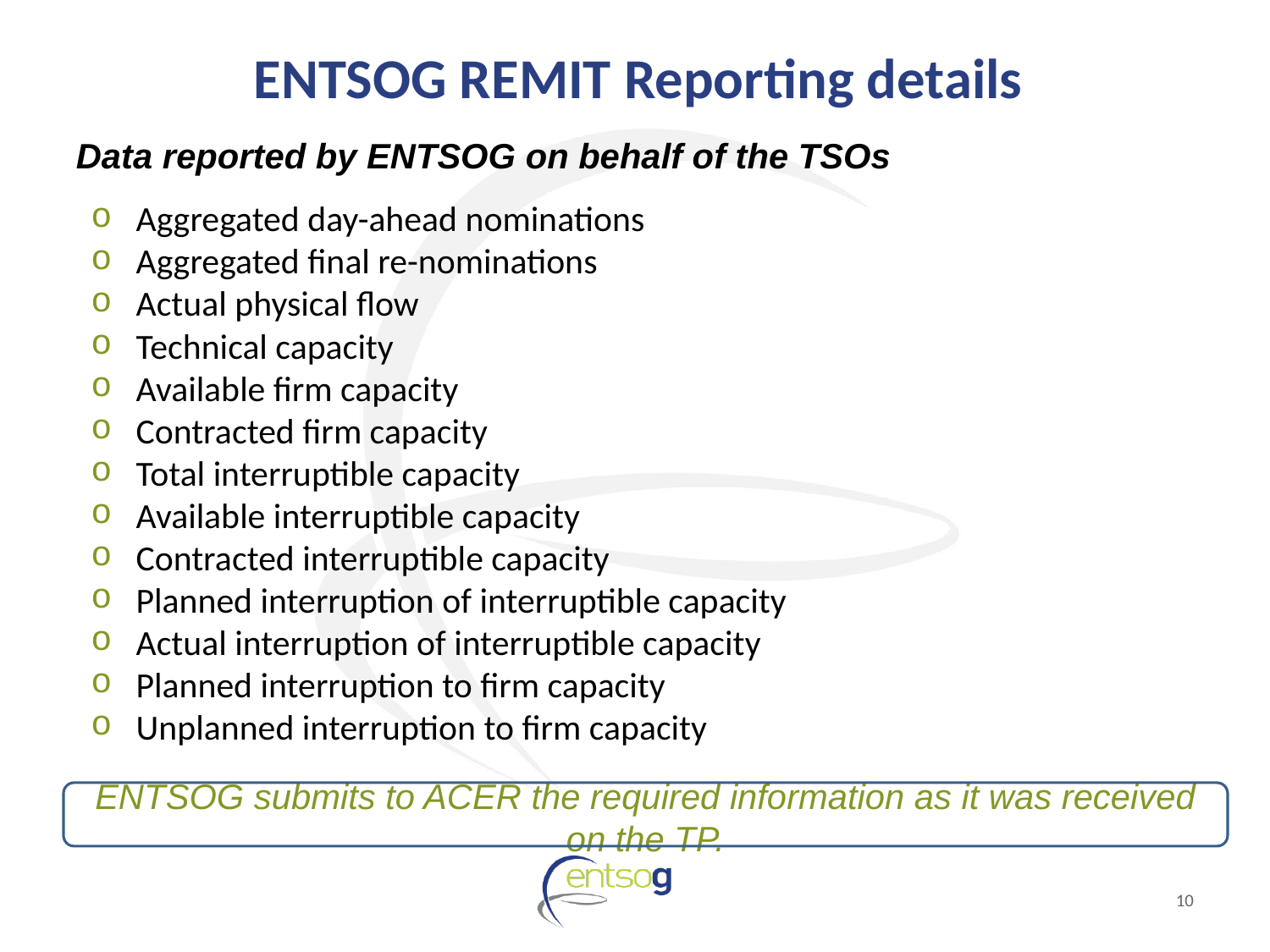

# ENTSOG REMIT Reporting details
Data reported by ENTSOG on behalf of the TSOs

Aggregated day-ahead nominations
Aggregated final re-nominations
Actual physical flow
Technical capacity
Available firm capacity
Contracted firm capacity
Total interruptible capacity
Available interruptible capacity
Contracted interruptible capacity
Planned interruption of interruptible capacity
Actual interruption of interruptible capacity
Planned interruption to firm capacity
Unplanned interruption to firm capacity

ENTSOG submits to ACER the required information as it was received on the TP.

10